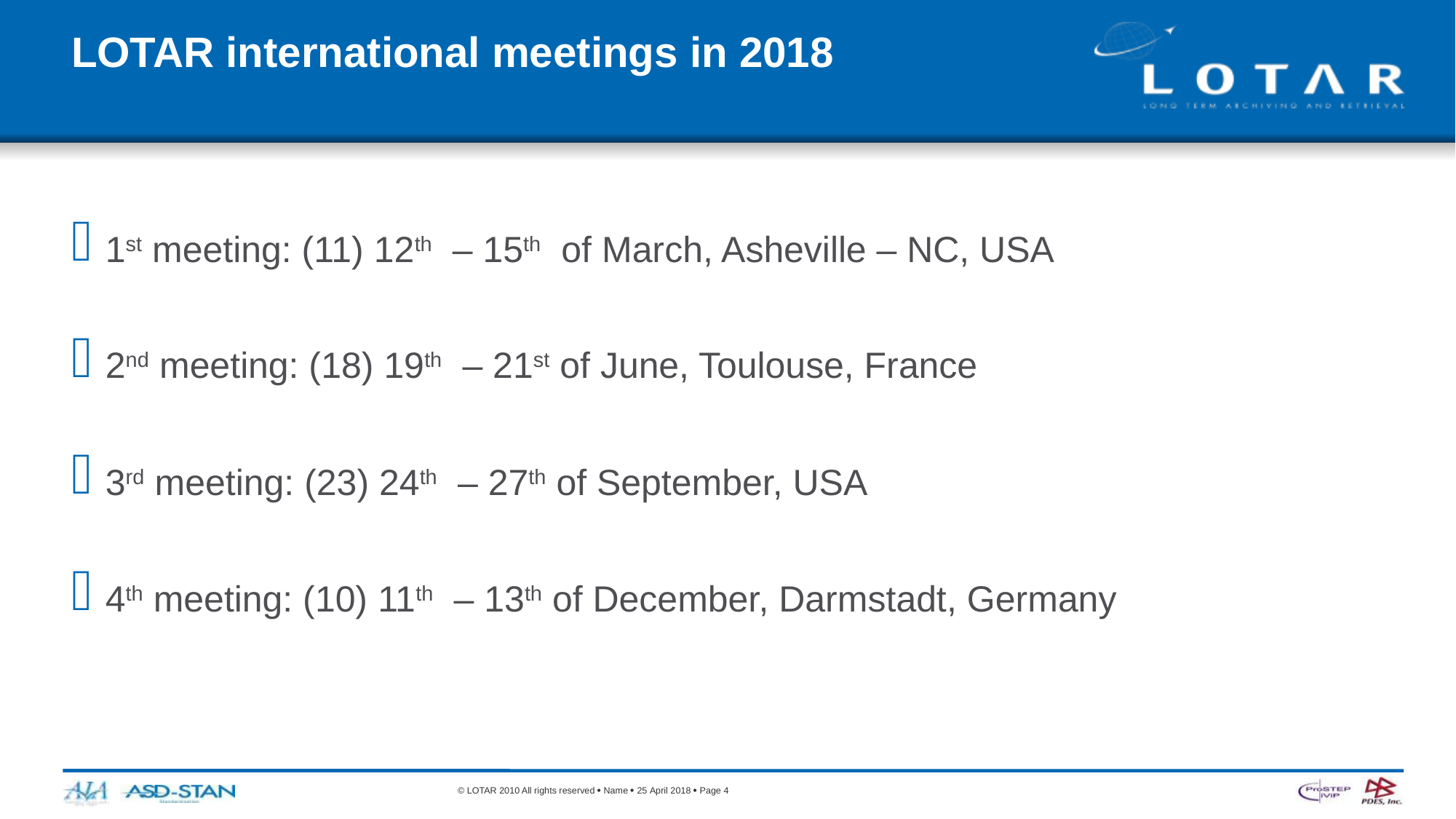

# LOTAR international meetings in 2018
1st meeting: (11) 12th  – 15th  of March, Asheville – NC, USA
2nd meeting: (18) 19th  – 21st of June, Toulouse, France
3rd meeting: (23) 24th  – 27th of September, USA
4th meeting: (10) 11th  – 13th of December, Darmstadt, Germany
© LOTAR 2010 All rights reserved • Name • 25 April 2018 • Page 4